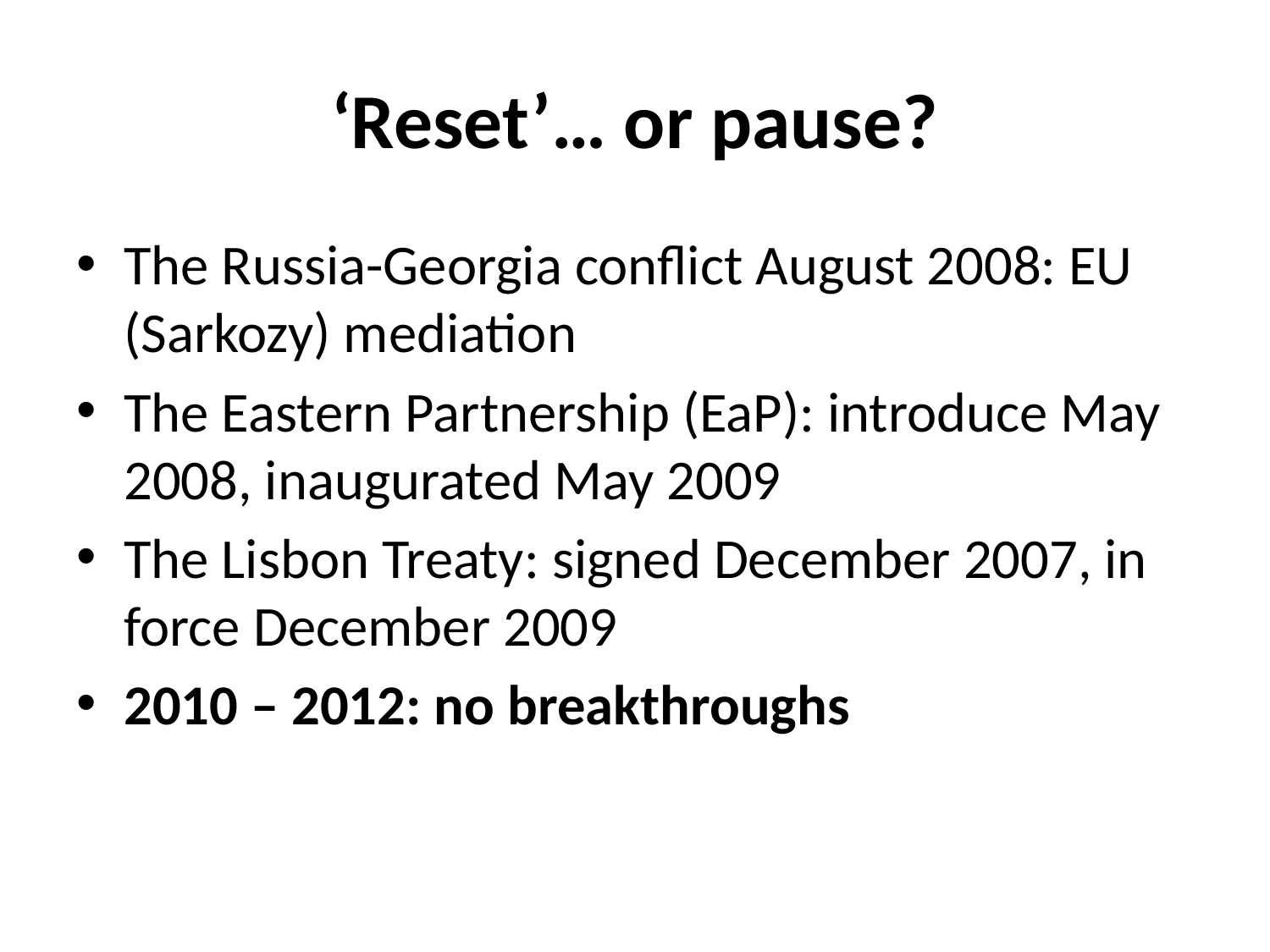

# ‘Reset’… or pause?
The Russia-Georgia conflict August 2008: EU (Sarkozy) mediation
The Eastern Partnership (EaP): introduce May 2008, inaugurated May 2009
The Lisbon Treaty: signed December 2007, in force December 2009
2010 – 2012: no breakthroughs